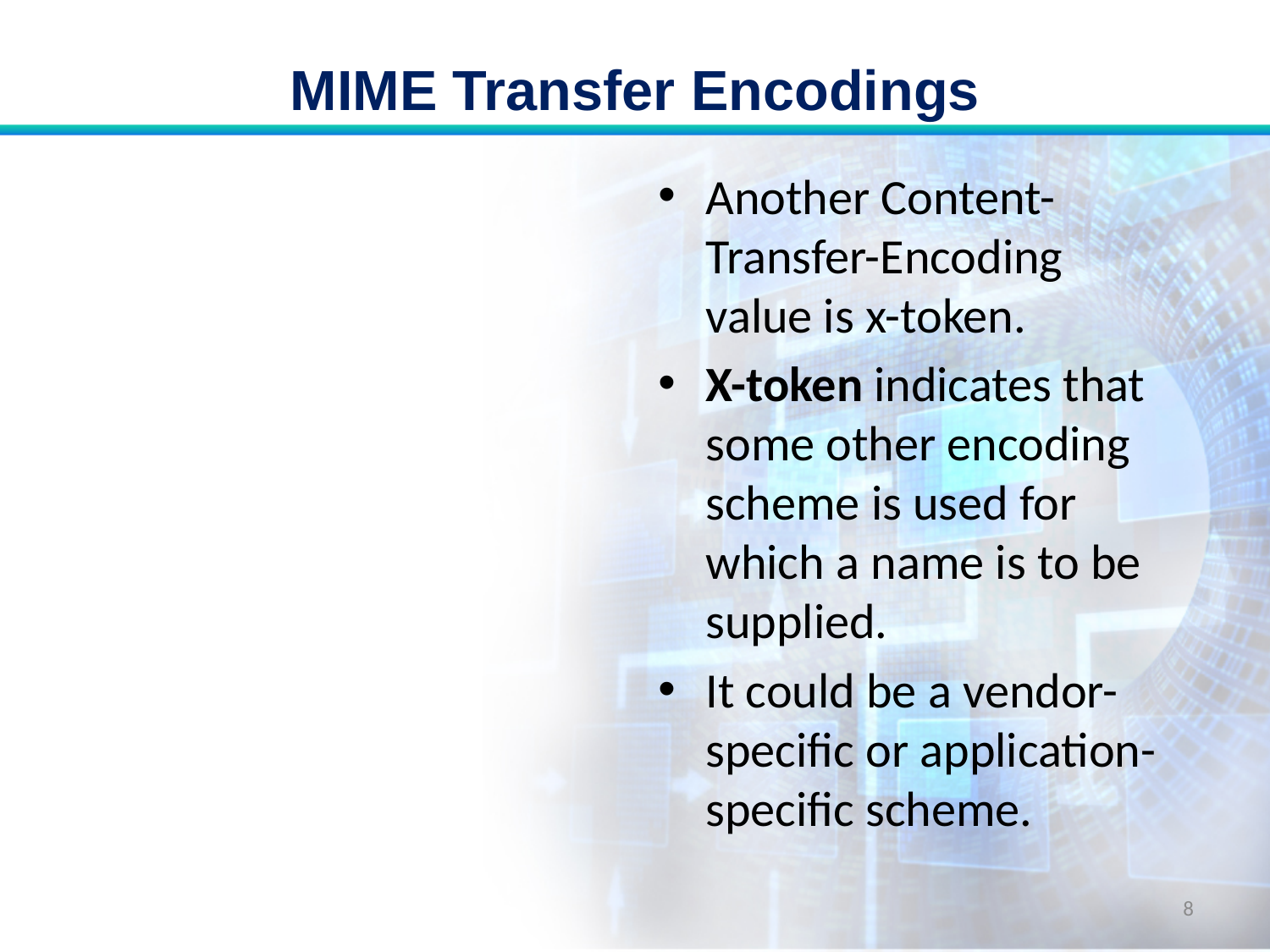

# MIME Transfer Encodings
Another Content-Transfer-Encoding value is x-token.
X-token indicates that some other encoding scheme is used for which a name is to be supplied.
It could be a vendor-specific or application-specific scheme.
8